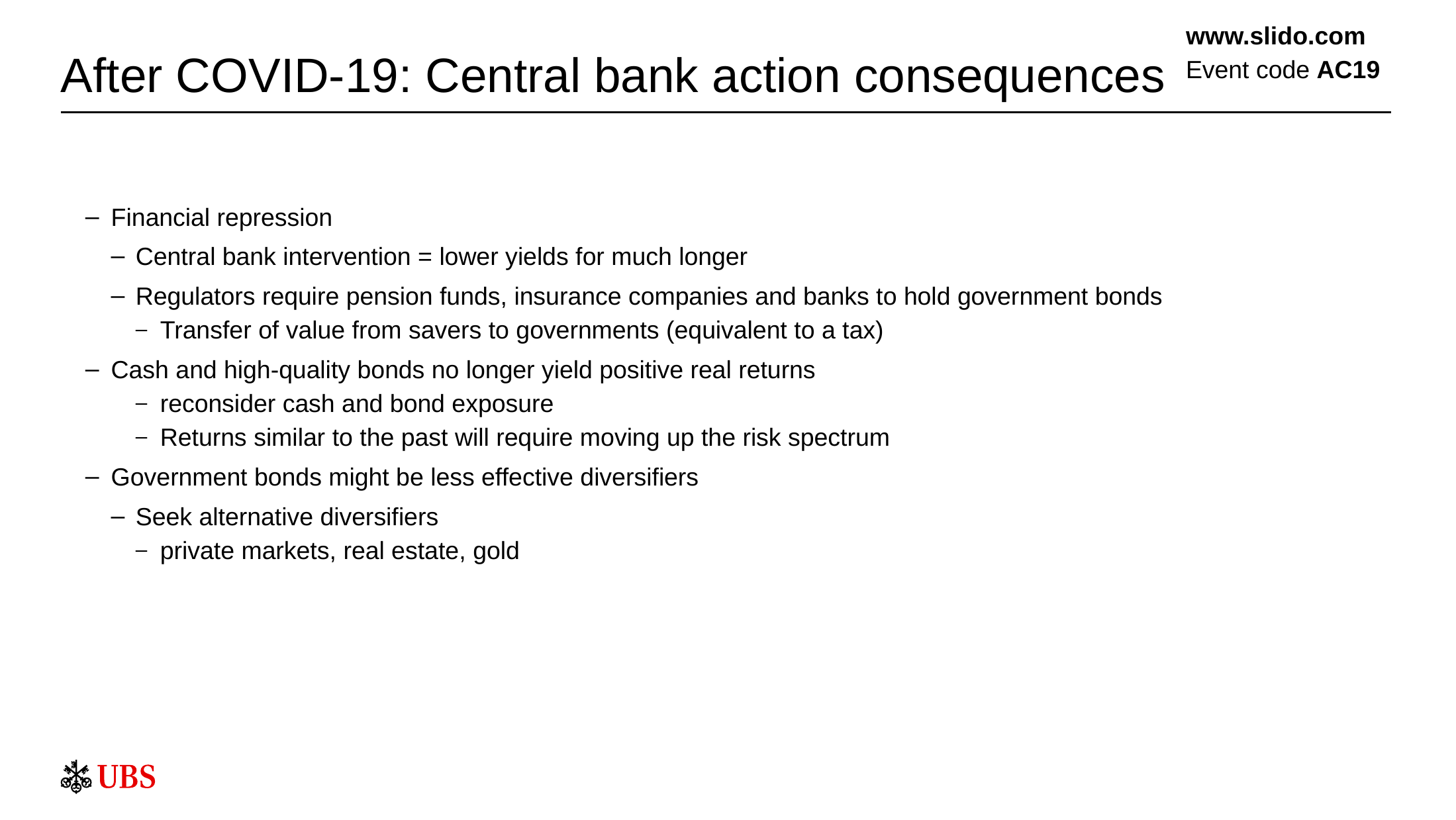

# After COVID-19: Central bank action consequences
www.slido.com
Event code AC19
Financial repression
Central bank intervention = lower yields for much longer
Regulators require pension funds, insurance companies and banks to hold government bonds
Transfer of value from savers to governments (equivalent to a tax)
Cash and high-quality bonds no longer yield positive real returns
reconsider cash and bond exposure
Returns similar to the past will require moving up the risk spectrum
Government bonds might be less effective diversifiers
Seek alternative diversifiers
private markets, real estate, gold